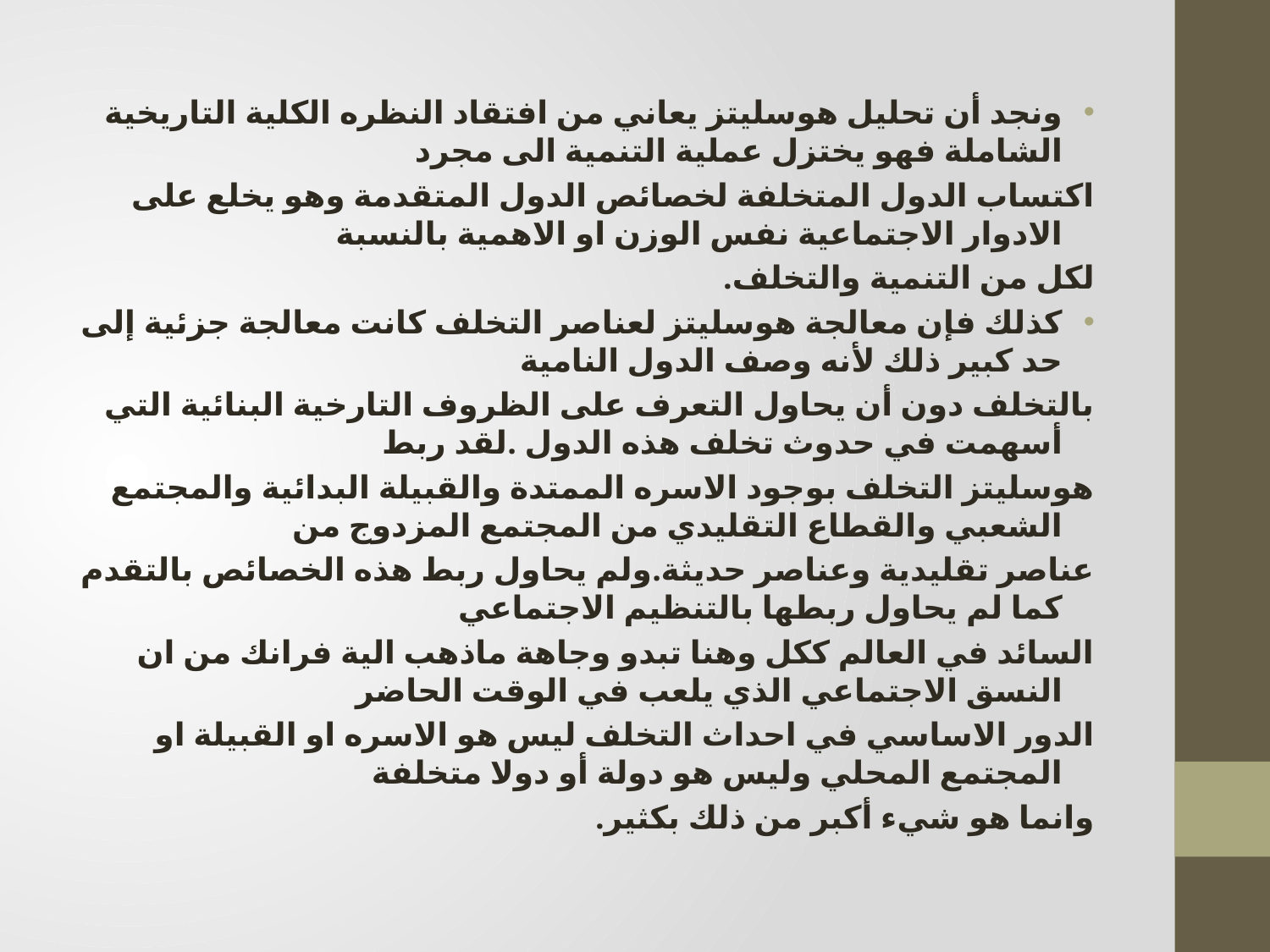

ونجد أن تحليل هوسليتز يعاني من افتقاد النظره الكلية التاريخية الشاملة فهو يختزل عملية التنمية الى مجرد
اكتساب الدول المتخلفة لخصائص الدول المتقدمة وهو يخلع على الادوار الاجتماعية نفس الوزن او الاهمية بالنسبة
لكل من التنمية والتخلف.
كذلك فإن معالجة هوسليتز لعناصر التخلف كانت معالجة جزئية إلى حد كبير ذلك لأنه وصف الدول النامية
بالتخلف دون أن يحاول التعرف على الظروف التارخية البنائية التي أسهمت في حدوث تخلف هذه الدول .لقد ربط
هوسليتز التخلف بوجود الاسره الممتدة والقبيلة البدائية والمجتمع الشعبي والقطاع التقليدي من المجتمع المزدوج من
عناصر تقليدية وعناصر حديثة.ولم يحاول ربط هذه الخصائص بالتقدم كما لم يحاول ربطها بالتنظيم الاجتماعي
السائد في العالم ككل وهنا تبدو وجاهة ماذهب الية فرانك من ان النسق الاجتماعي الذي يلعب في الوقت الحاضر
الدور الاساسي في احداث التخلف ليس هو الاسره او القبيلة او المجتمع المحلي وليس هو دولة أو دولا متخلفة
وانما هو شيء أكبر من ذلك بكثير.